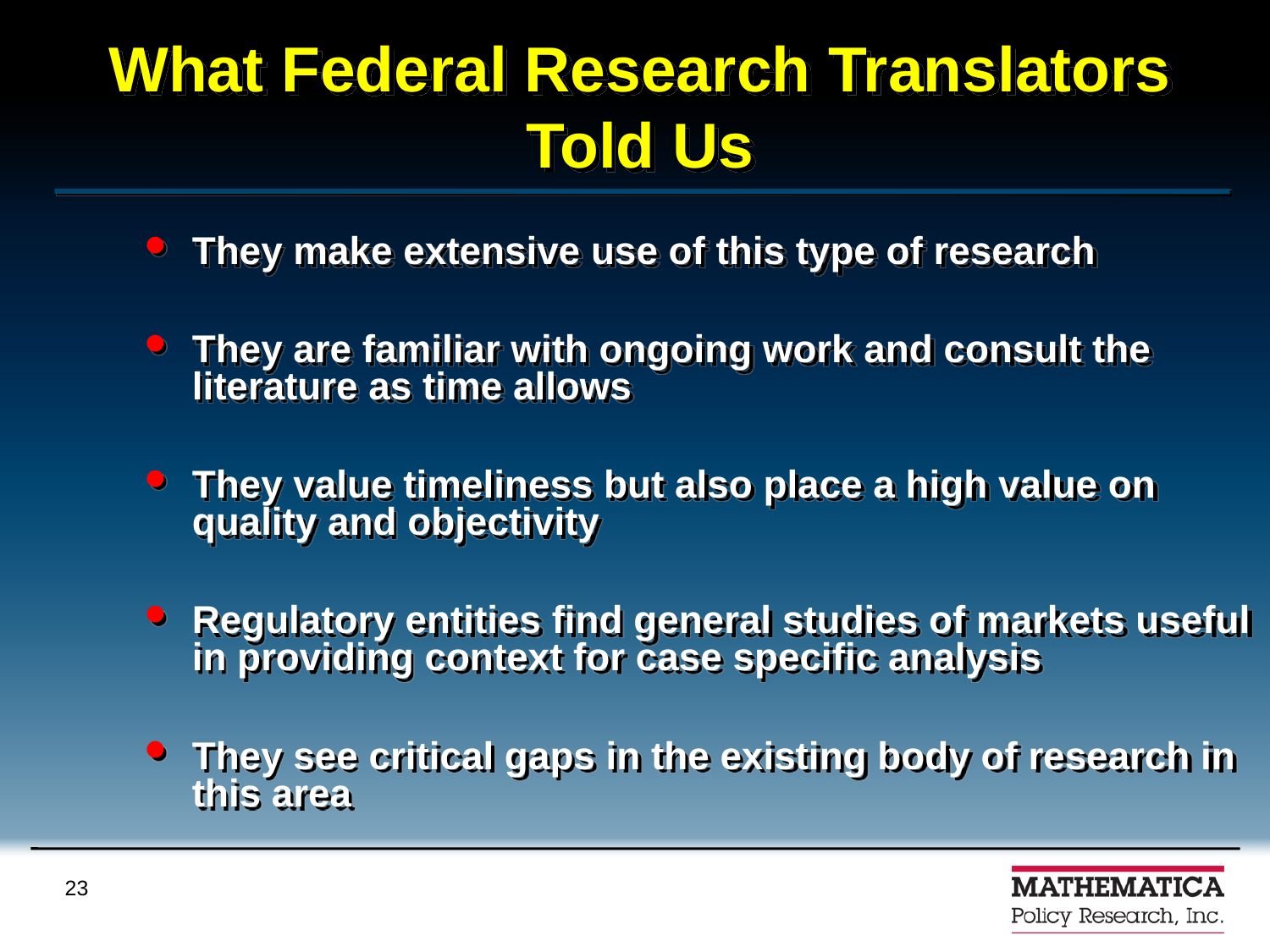

# What Federal Research Translators Told Us

They make extensive use of this type of research
They are familiar with ongoing work and consult the literature as time allows
They value timeliness but also place a high value on quality and objectivity
Regulatory entities find general studies of markets useful in providing context for case specific analysis
They see critical gaps in the existing body of research in this area